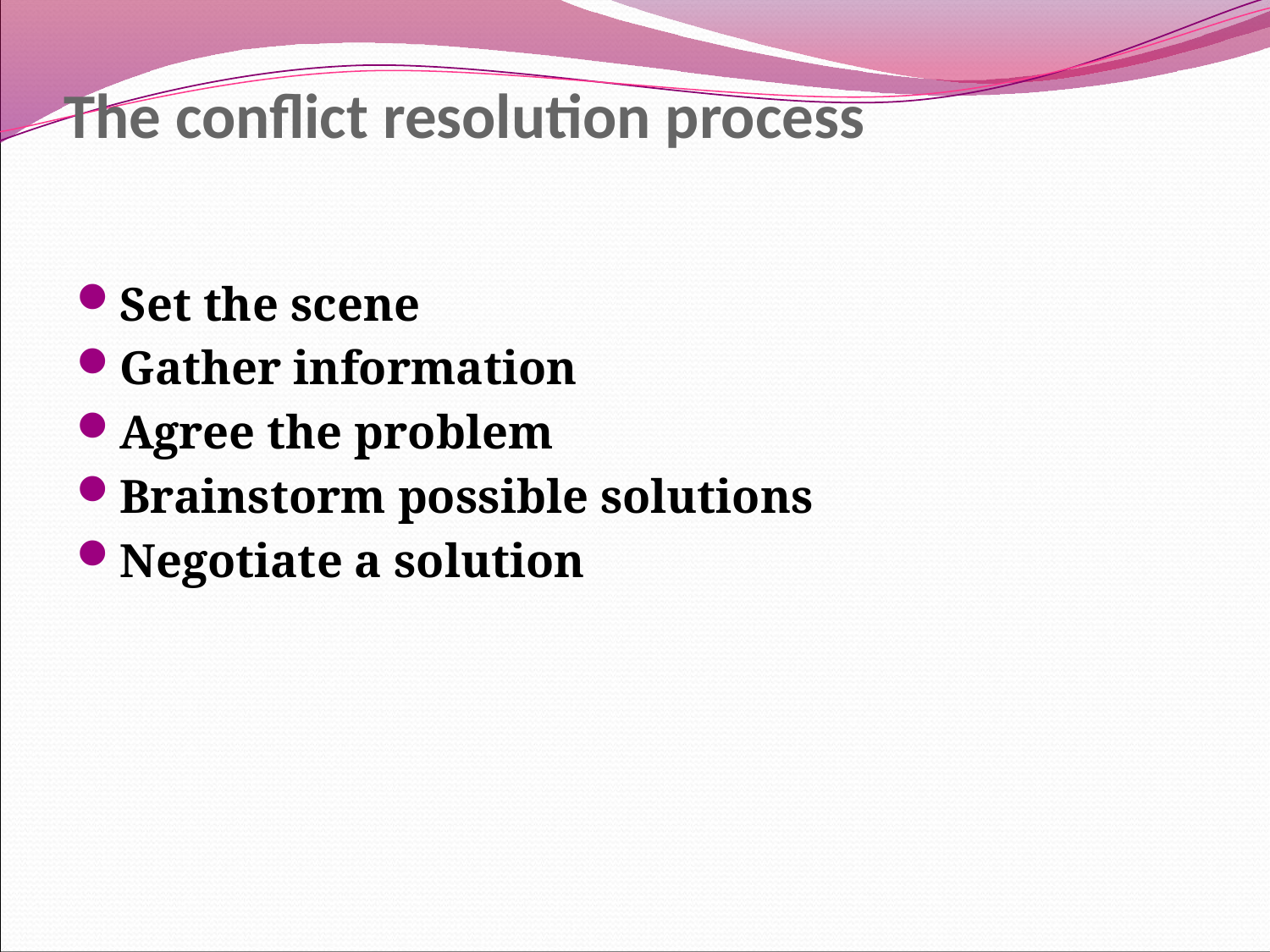

# The conflict resolution process
Set the scene
Gather information
Agree the problem
Brainstorm possible solutions
Negotiate a solution